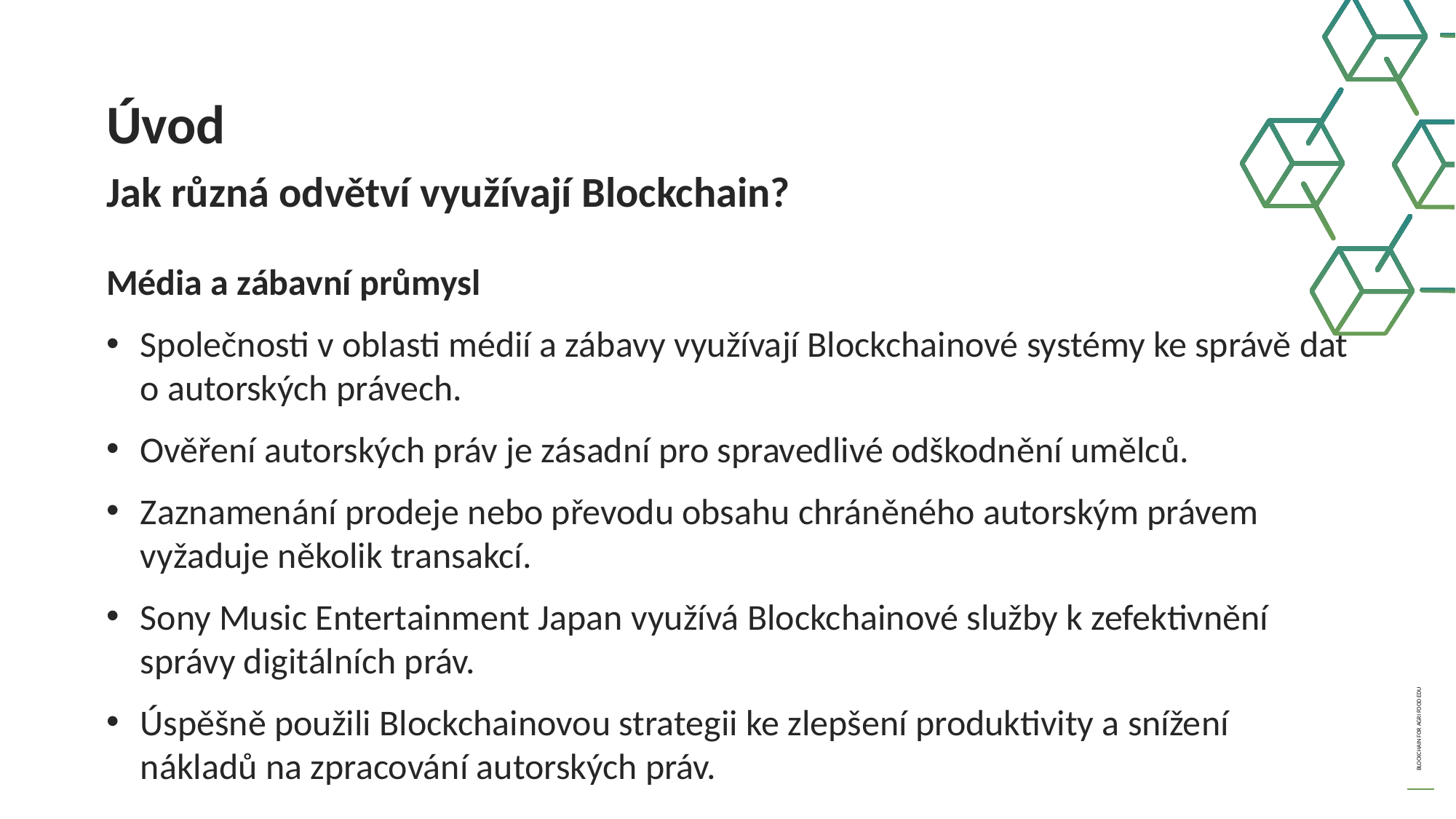

Úvod
Jak různá odvětví využívají Blockchain?
Média a zábavní průmysl
Společnosti v oblasti médií a zábavy využívají Blockchainové systémy ke správě dat o autorských právech.
Ověření autorských práv je zásadní pro spravedlivé odškodnění umělců.
Zaznamenání prodeje nebo převodu obsahu chráněného autorským právem vyžaduje několik transakcí.
Sony Music Entertainment Japan využívá Blockchainové služby k zefektivnění správy digitálních práv.
Úspěšně použili Blockchainovou strategii ke zlepšení produktivity a snížení nákladů na zpracování autorských práv.